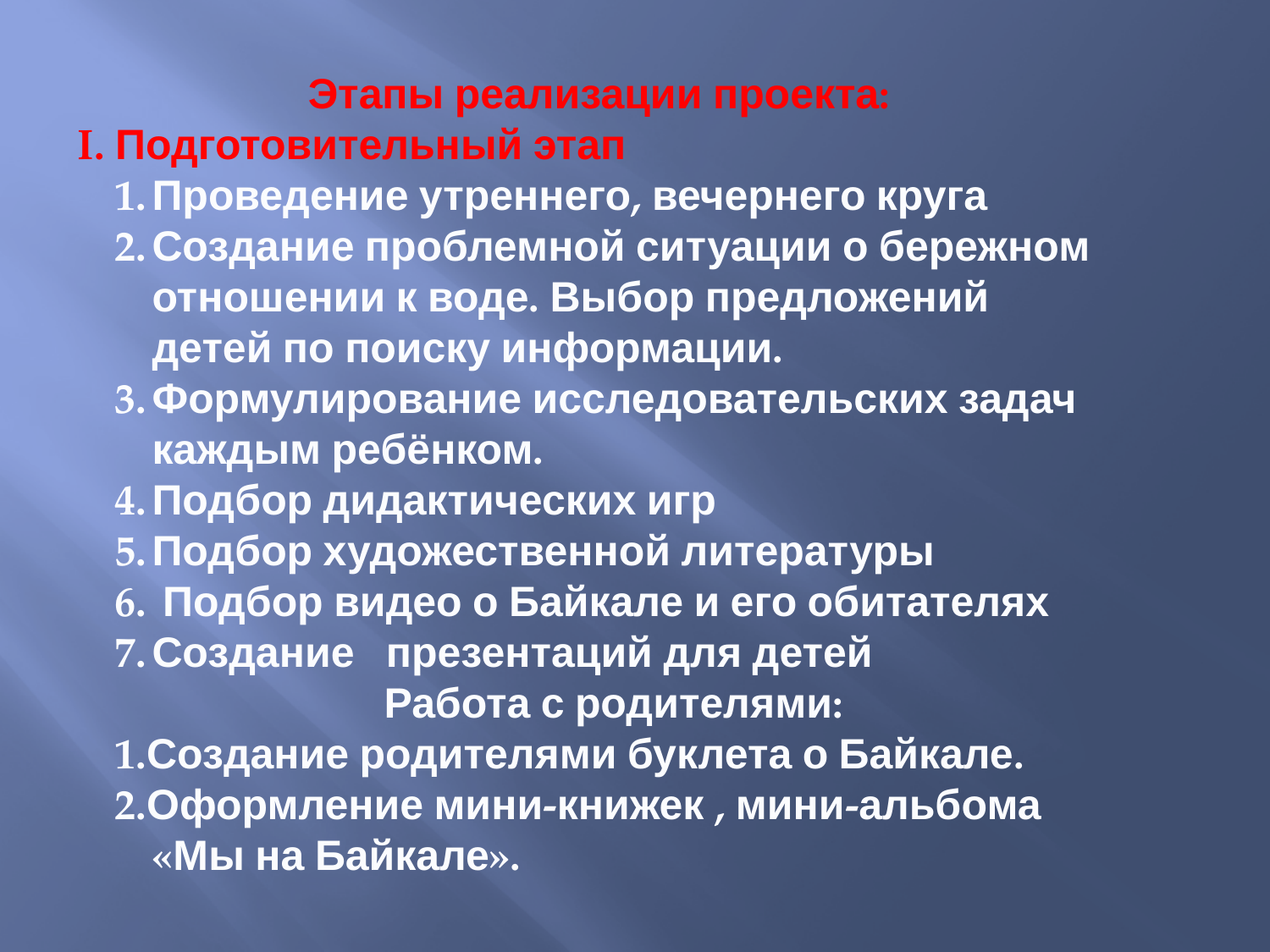

Этапы реализации проекта:
I. Подготовительный этап
Проведение утреннего, вечернего круга
Создание проблемной ситуации о бережном отношении к воде. Выбор предложений детей по поиску информации.
Формулирование исследовательских задач каждым ребёнком.
Подбор дидактических игр
Подбор художественной литературы
 Подбор видео о Байкале и его обитателях
Создание   презентаций для детей
Работа с родителями:
1.Создание родителями буклета о Байкале.
2.Оформление мини-книжек , мини-альбома «Мы на Байкале».